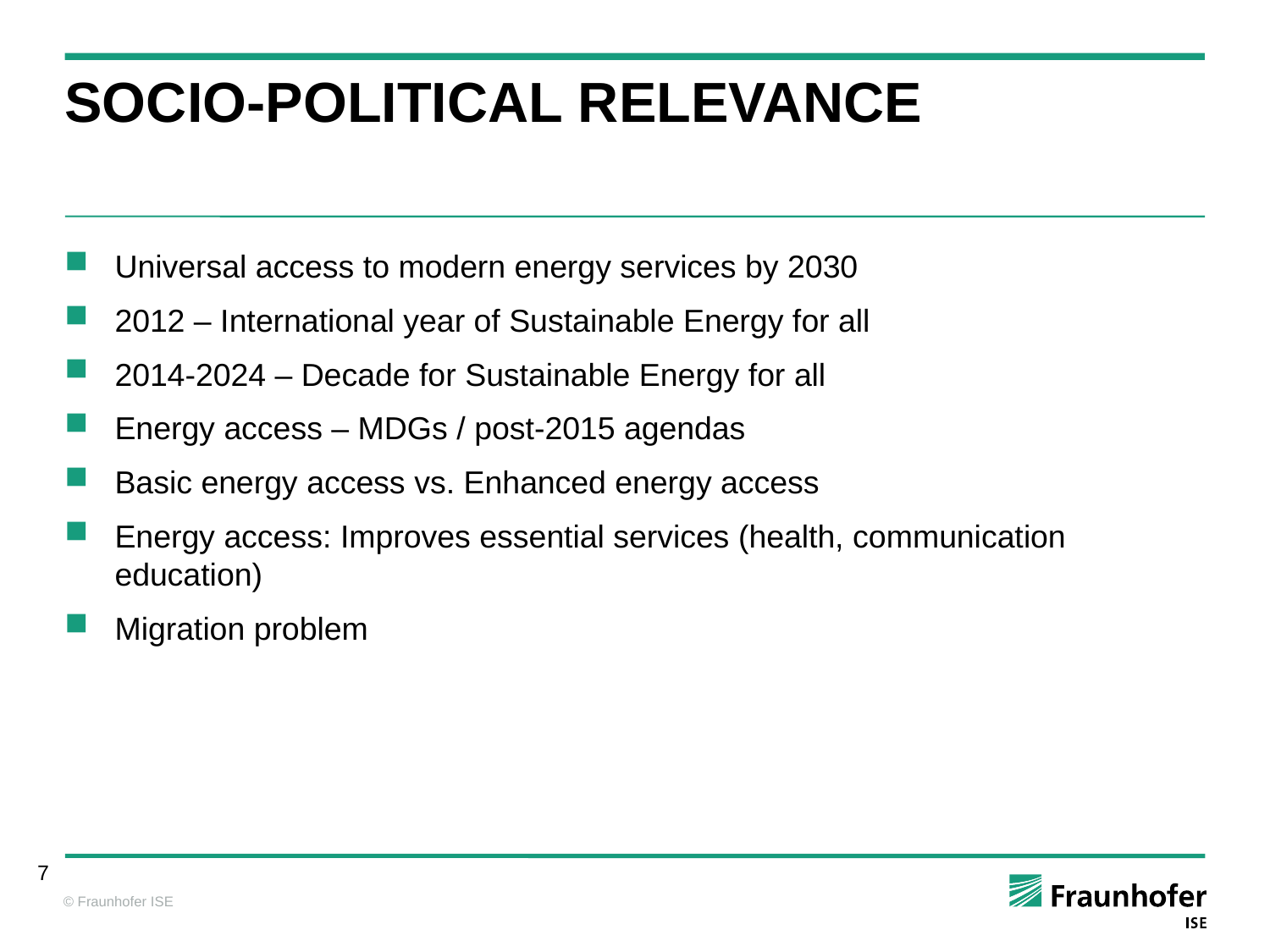

# Socio-Political Relevance
Universal access to modern energy services by 2030
2012 – International year of Sustainable Energy for all
2014-2024 – Decade for Sustainable Energy for all
Energy access – MDGs / post-2015 agendas
Basic energy access vs. Enhanced energy access
Energy access: Improves essential services (health, communication education)
Migration problem